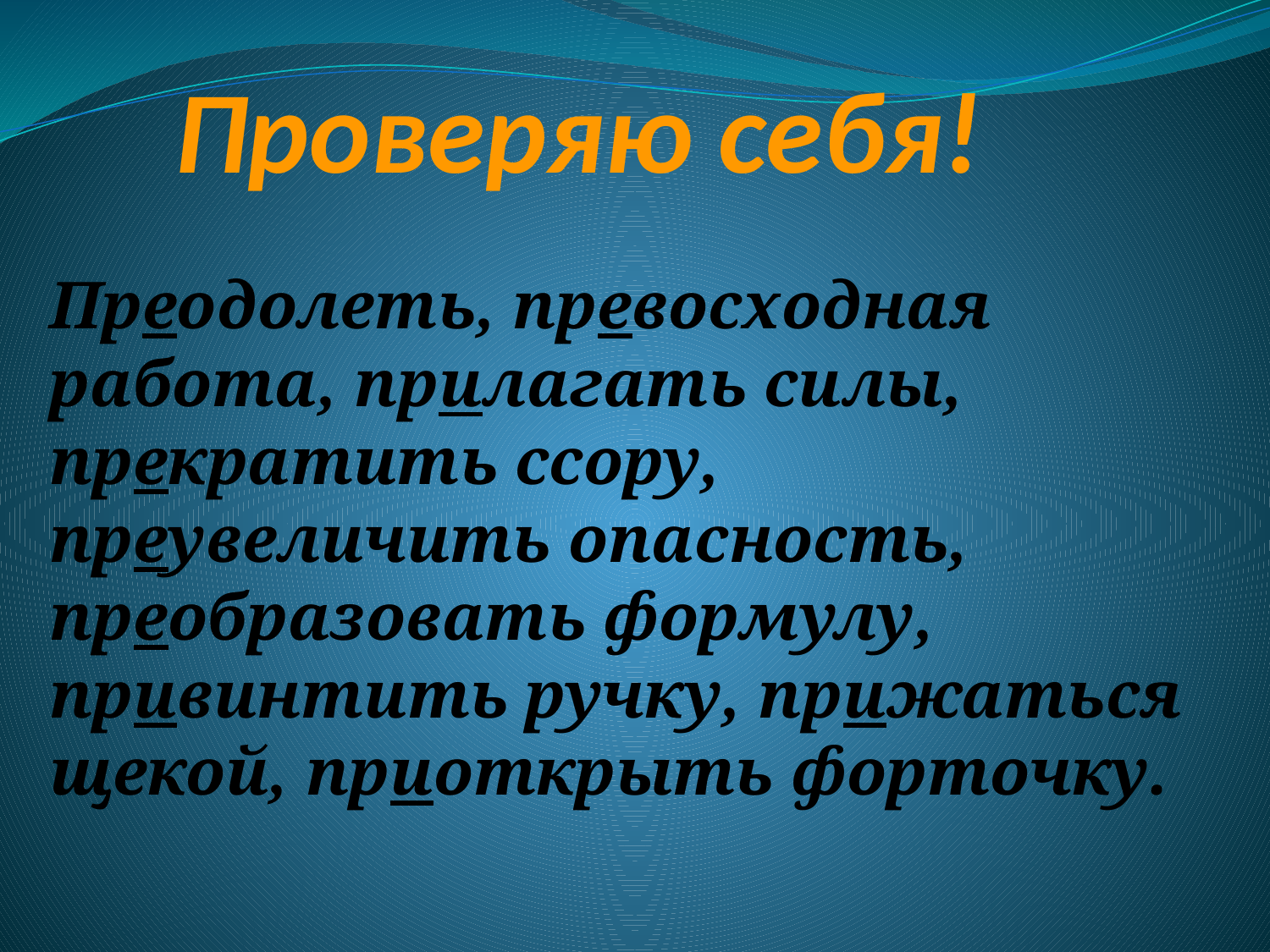

# Проверяю себя!
Преодолеть, превосходная работа, прилагать силы, прекратить ссору, преувеличить опасность, преобразовать формулу, привинтить ручку, прижаться щекой, приоткрыть форточку.